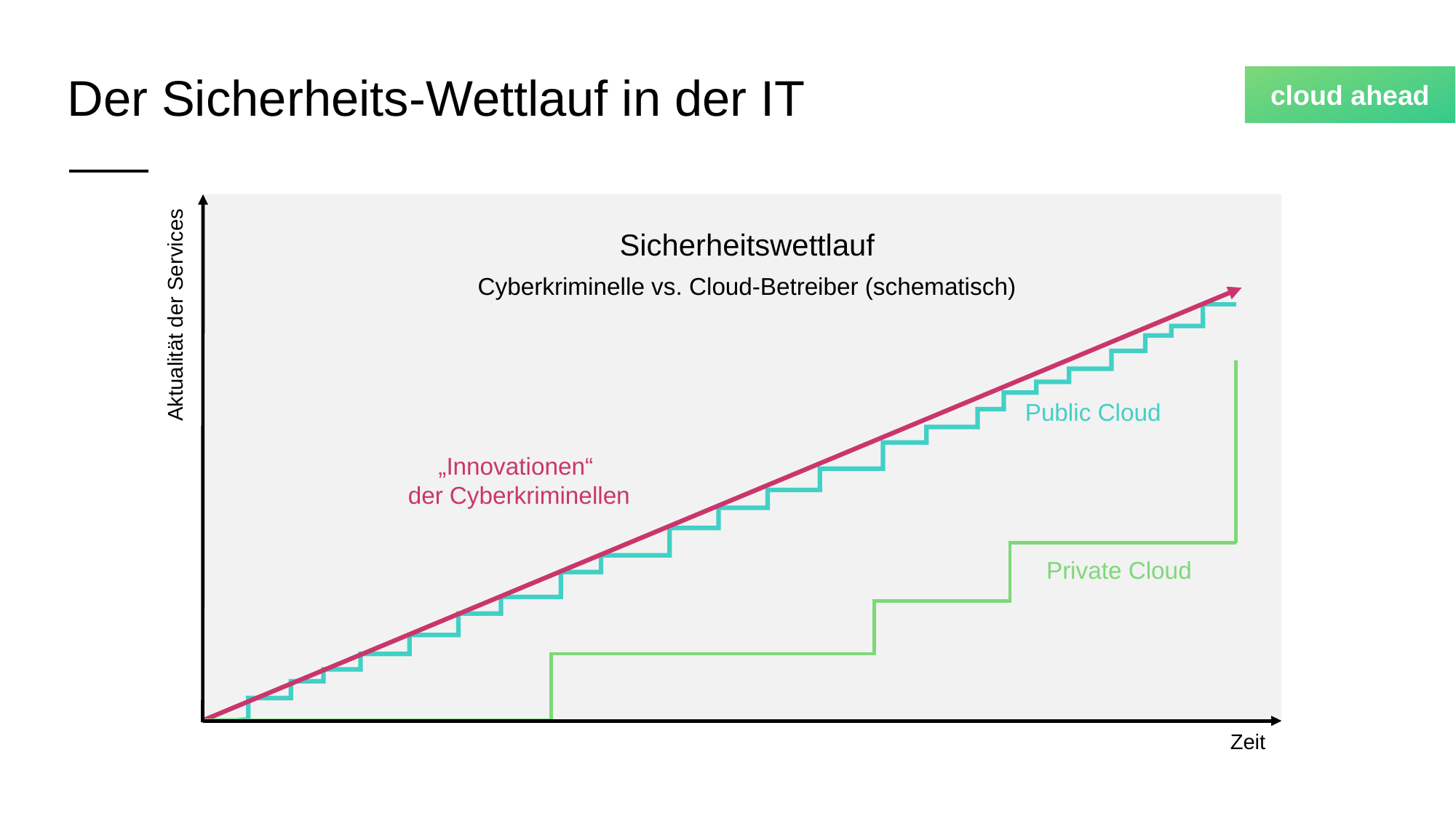

# Der Sicherheits-Wettlauf in der IT

Sicherheitswettlauf
Cyberkriminelle vs. Cloud-Betreiber (schematisch)

Aktualität der Services
Public Cloud
„Innovationen“
der Cyberkriminellen
Private Cloud
Zeit